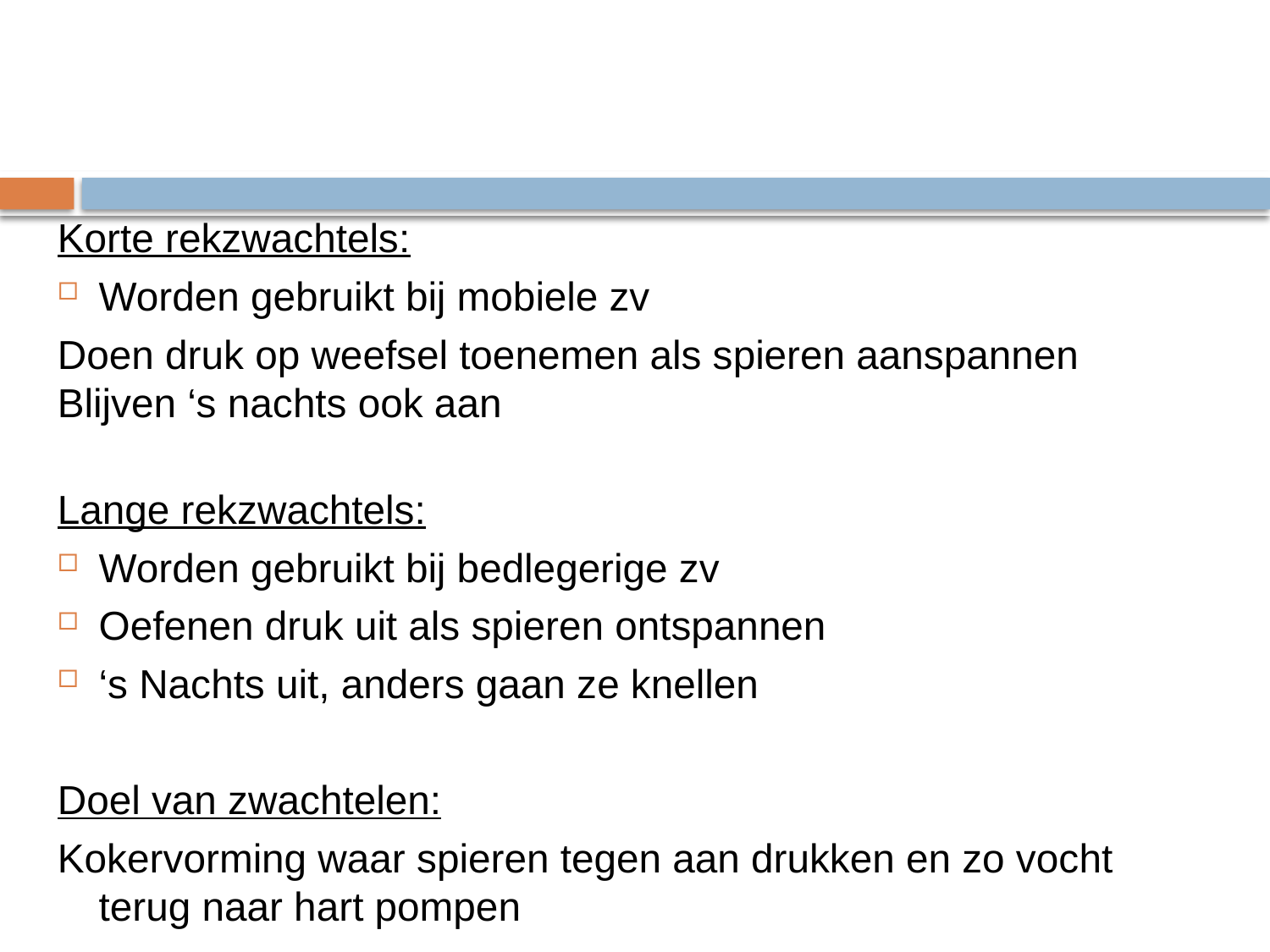

#
Korte rekzwachtels:
Worden gebruikt bij mobiele zv
Doen druk op weefsel toenemen als spieren aanspannen
Blijven ‘s nachts ook aan
Lange rekzwachtels:
Worden gebruikt bij bedlegerige zv
Oefenen druk uit als spieren ontspannen
‘s Nachts uit, anders gaan ze knellen

Doel van zwachtelen:
Kokervorming waar spieren tegen aan drukken en zo vocht terug naar hart pompen